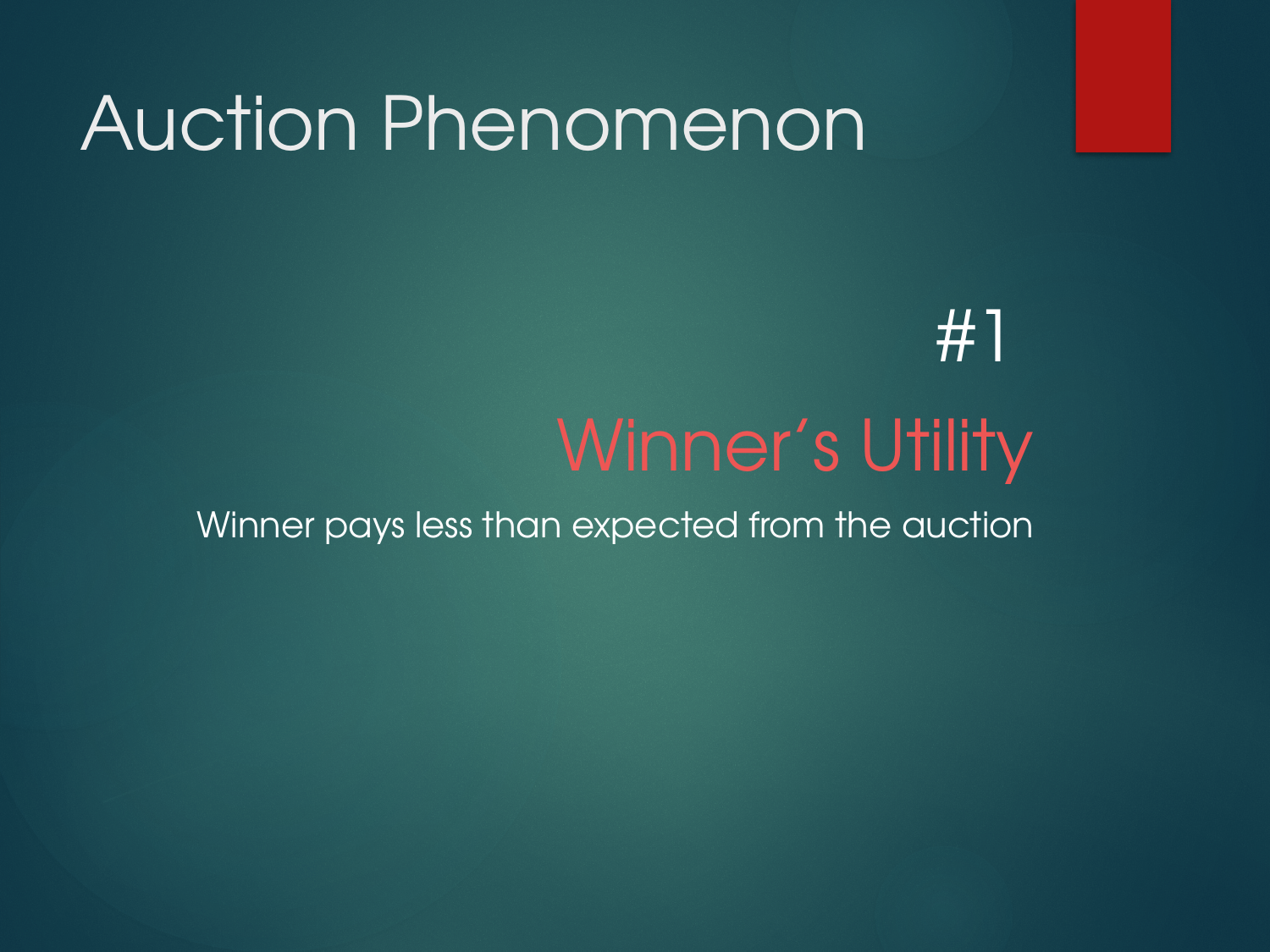

# Auction Phenomenon
 #1
Winner’s Utility
 	Winner pays less than expected from the auction